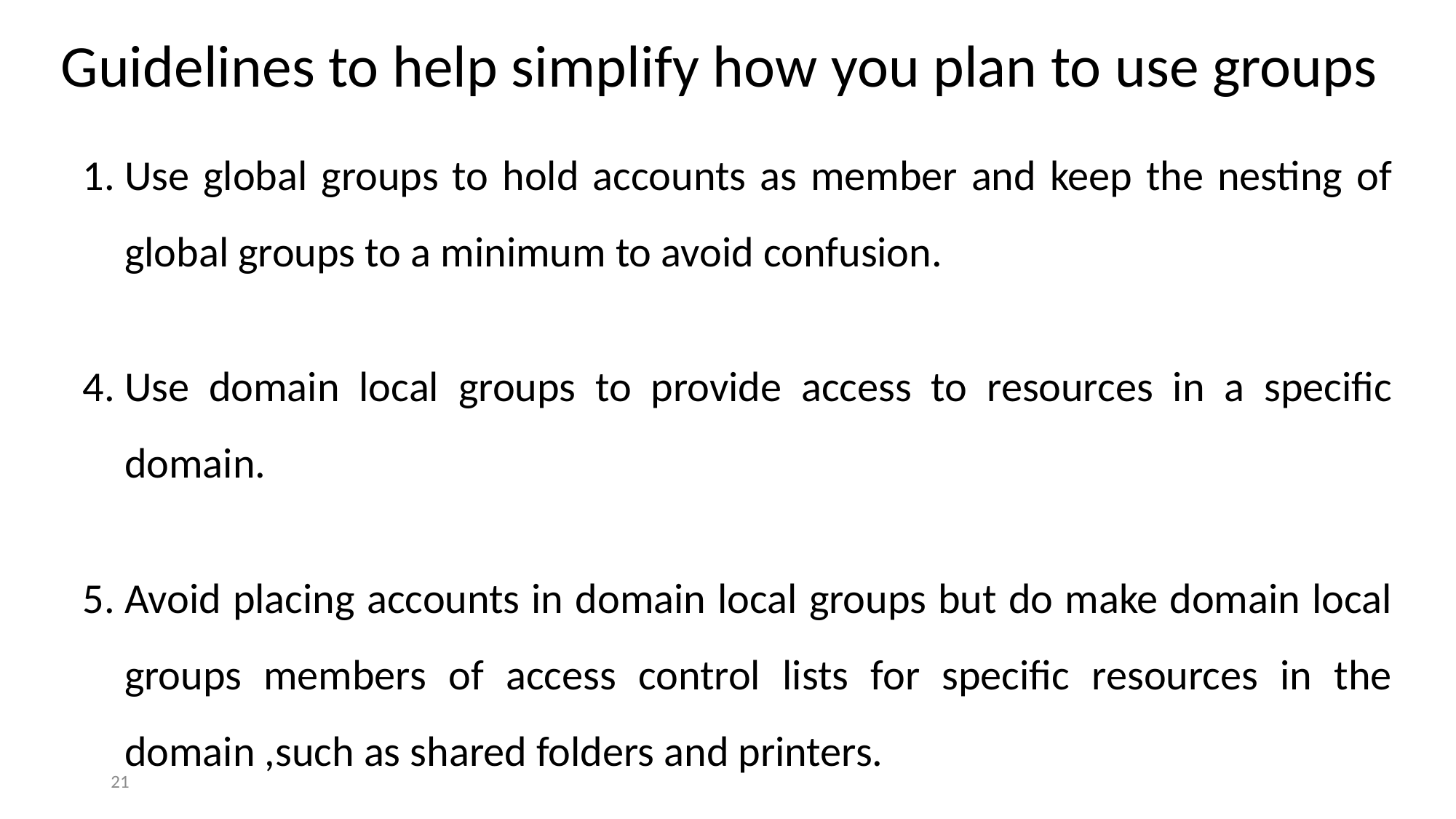

# Guidelines to help simplify how you plan to use groups
Use global groups to hold accounts as member and keep the nesting of global groups to a minimum to avoid confusion.

Use domain local groups to provide access to resources in a specific domain.

Avoid placing accounts in domain local groups but do make domain local groups members of access control lists for specific resources in the domain ,such as shared folders and printers.
21